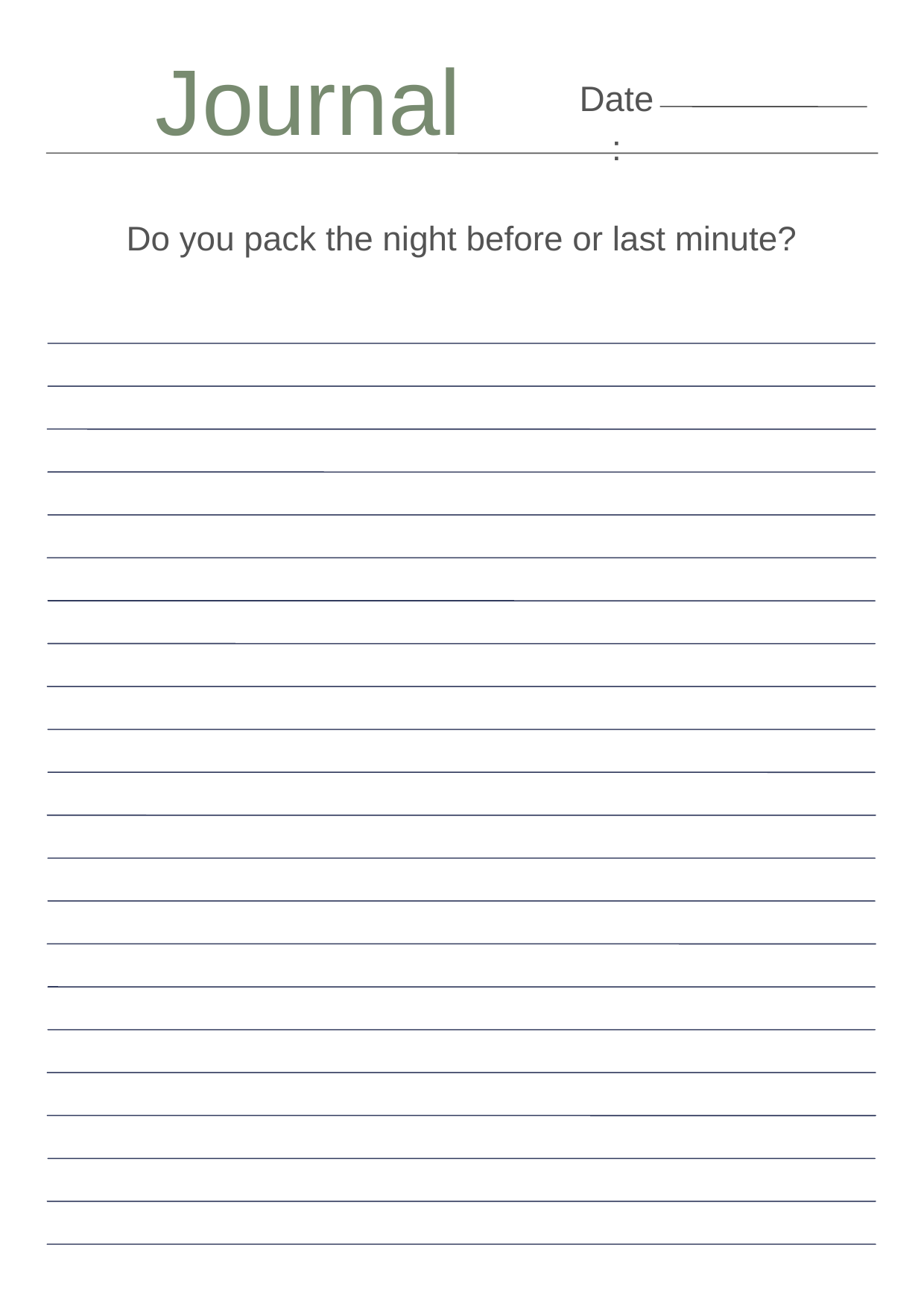

Journal
Date:

Do you pack the night before or last minute?